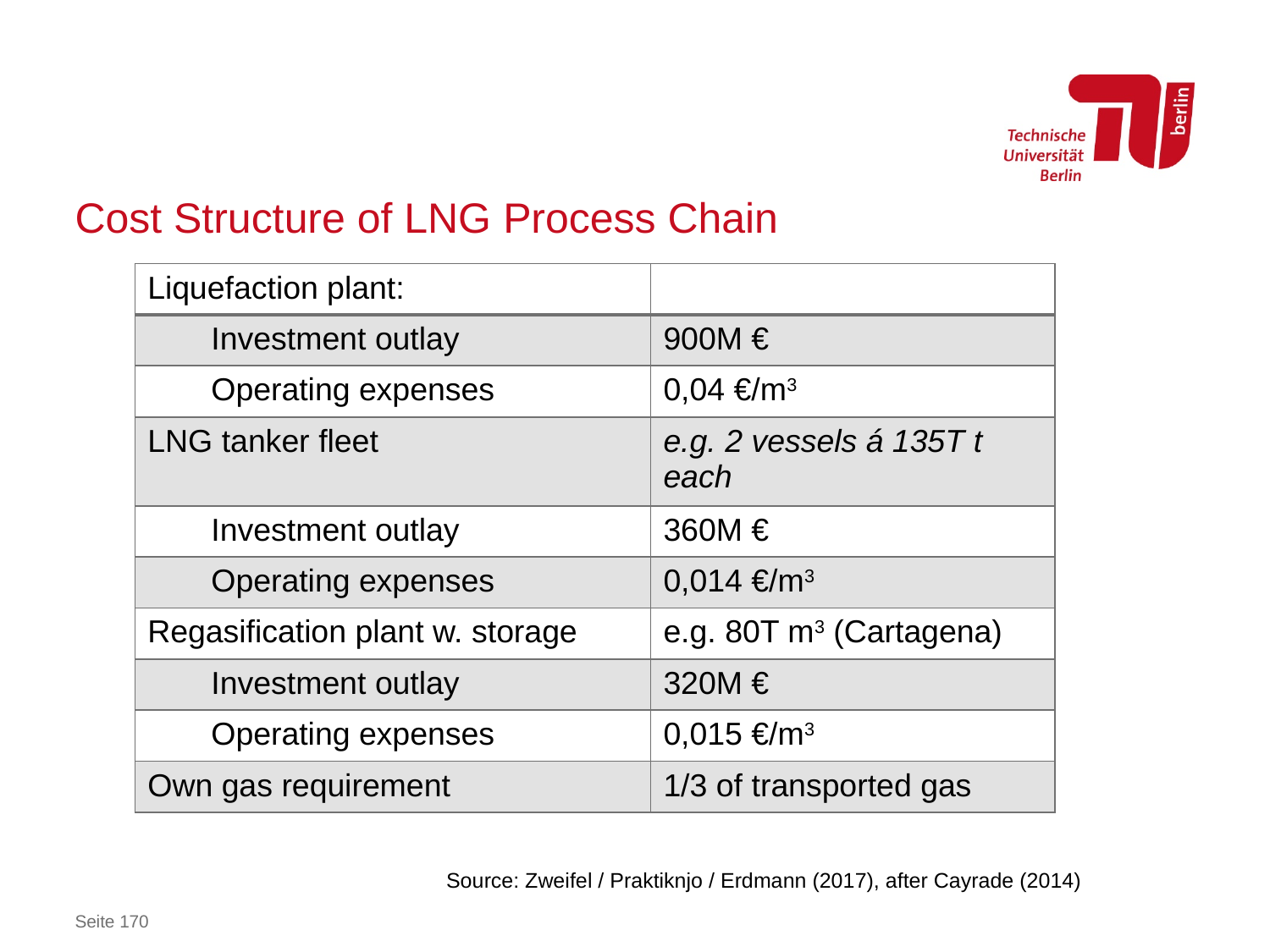

# Cost Structure of LNG Process Chain
| Liquefaction plant: |  |
| --- | --- |
| Investment outlay | 900M € |
| Operating expenses | 0,04 €/m3 |
| LNG tanker fleet | e.g. 2 vessels á 135T t each |
| Investment outlay | 360M € |
| Operating expenses | 0,014 €/m3 |
| Regasification plant w. storage | e.g. 80T m3 (Cartagena) |
| Investment outlay | 320M € |
| Operating expenses | 0,015 €/m3 |
| Own gas requirement | 1/3 of transported gas |

Source: Zweifel / Praktiknjo / Erdmann (2017), after Cayrade (2014)
Seite 170